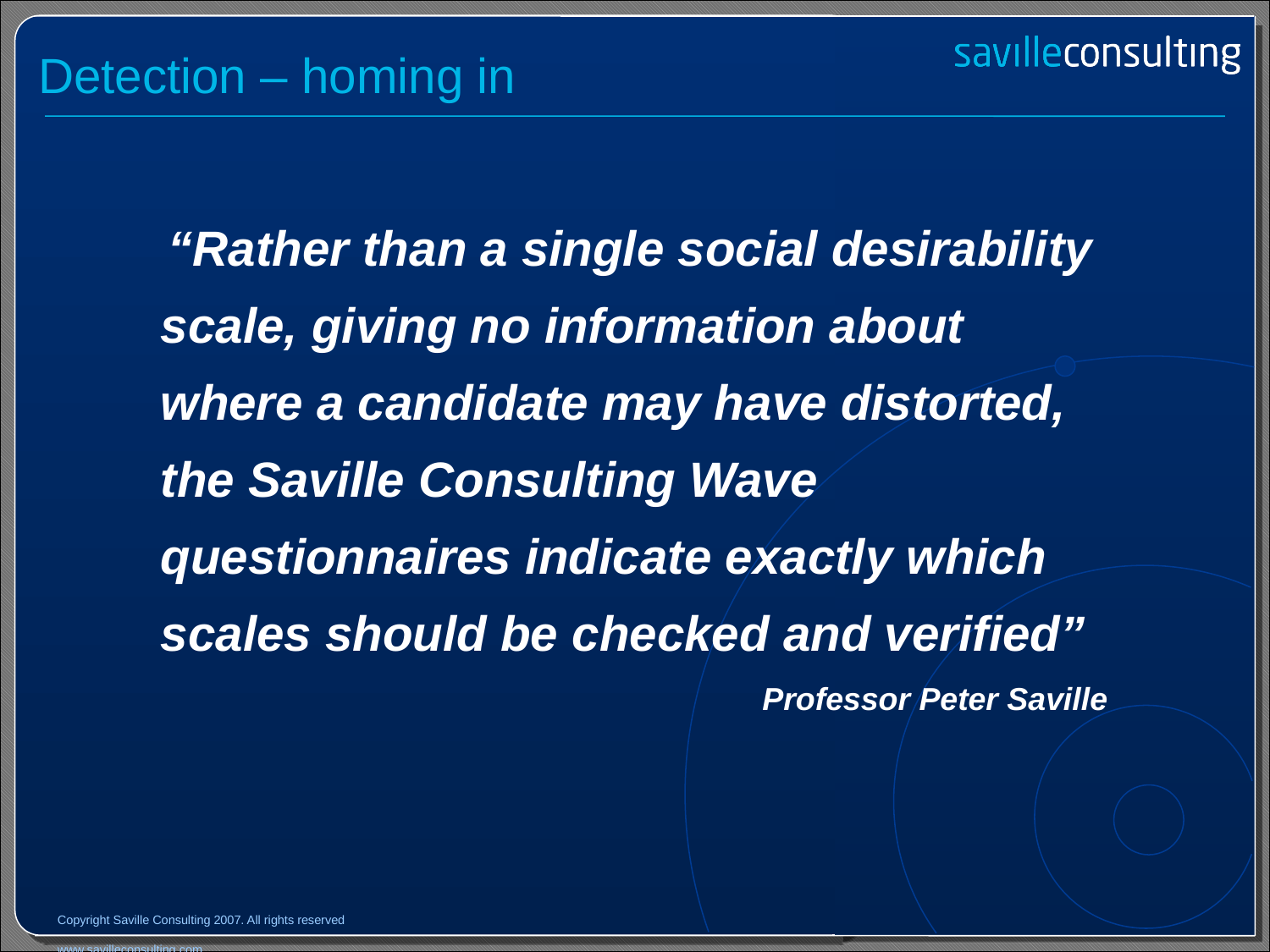

# Detection – homing in
    “Rather than a single social desirability scale, giving no information about where a candidate may have distorted, the Saville Consulting Wave questionnaires indicate exactly which scales should be checked and verified”
Professor Peter Saville